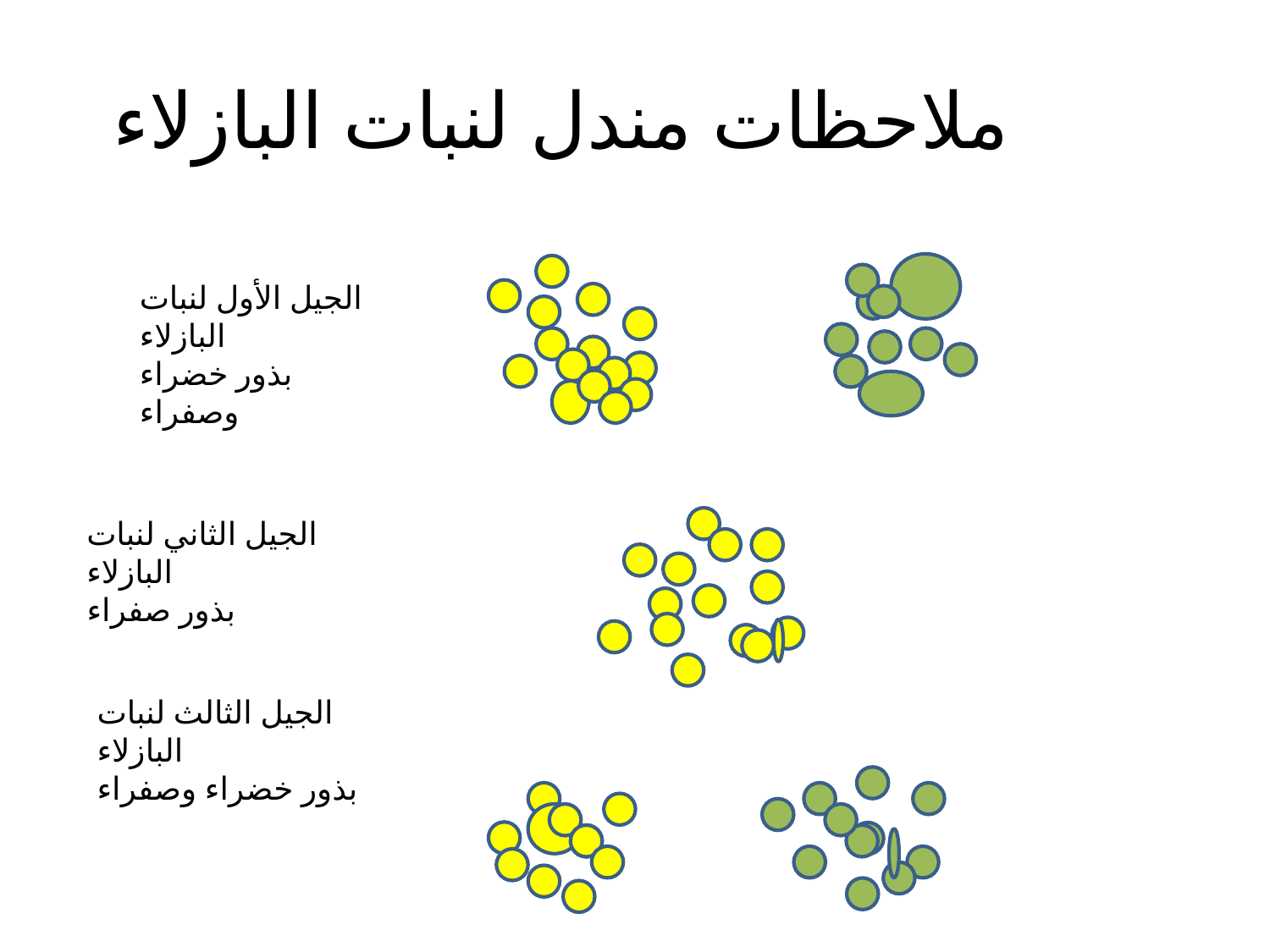

ملاحظات مندل لنبات البازلاء

الجيل الأول لنبات البازلاء
بذور خضراء وصفراء

الجيل الثاني لنبات البازلاء
بذور صفراء

الجيل الثالث لنبات البازلاء
بذور خضراء وصفراء